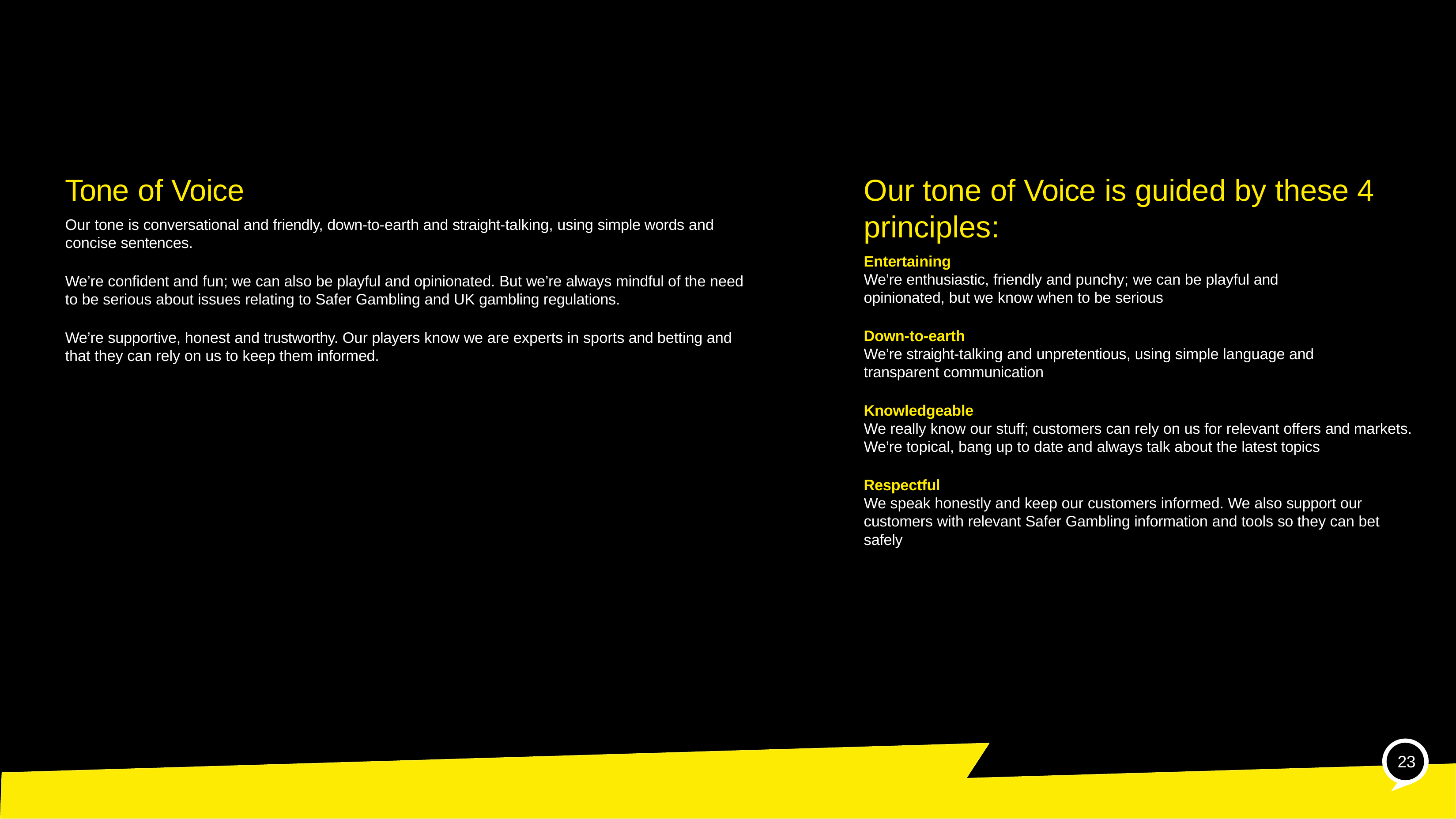

# Tone of Voice
Our tone of Voice is guided by these 4 principles:
Entertaining
We’re enthusiastic, friendly and punchy; we can be playful and opinionated, but we know when to be serious

Down-to-earth
We’re straight-talking and unpretentious, using simple language and transparent communication

Knowledgeable
We really know our stuff; customers can rely on us for relevant offers and markets. We’re topical, bang up to date and always talk about the latest topics

Respectful
We speak honestly and keep our customers informed. We also support our customers with relevant Safer Gambling information and tools so they can bet safely
Our tone is conversational and friendly, down-to-earth and straight-talking, using simple words and concise sentences.

We’re confident and fun; we can also be playful and opinionated. But we’re always mindful of the need to be serious about issues relating to Safer Gambling and UK gambling regulations.

We’re supportive, honest and trustworthy. Our players know we are experts in sports and betting and that they can rely on us to keep them informed.
23